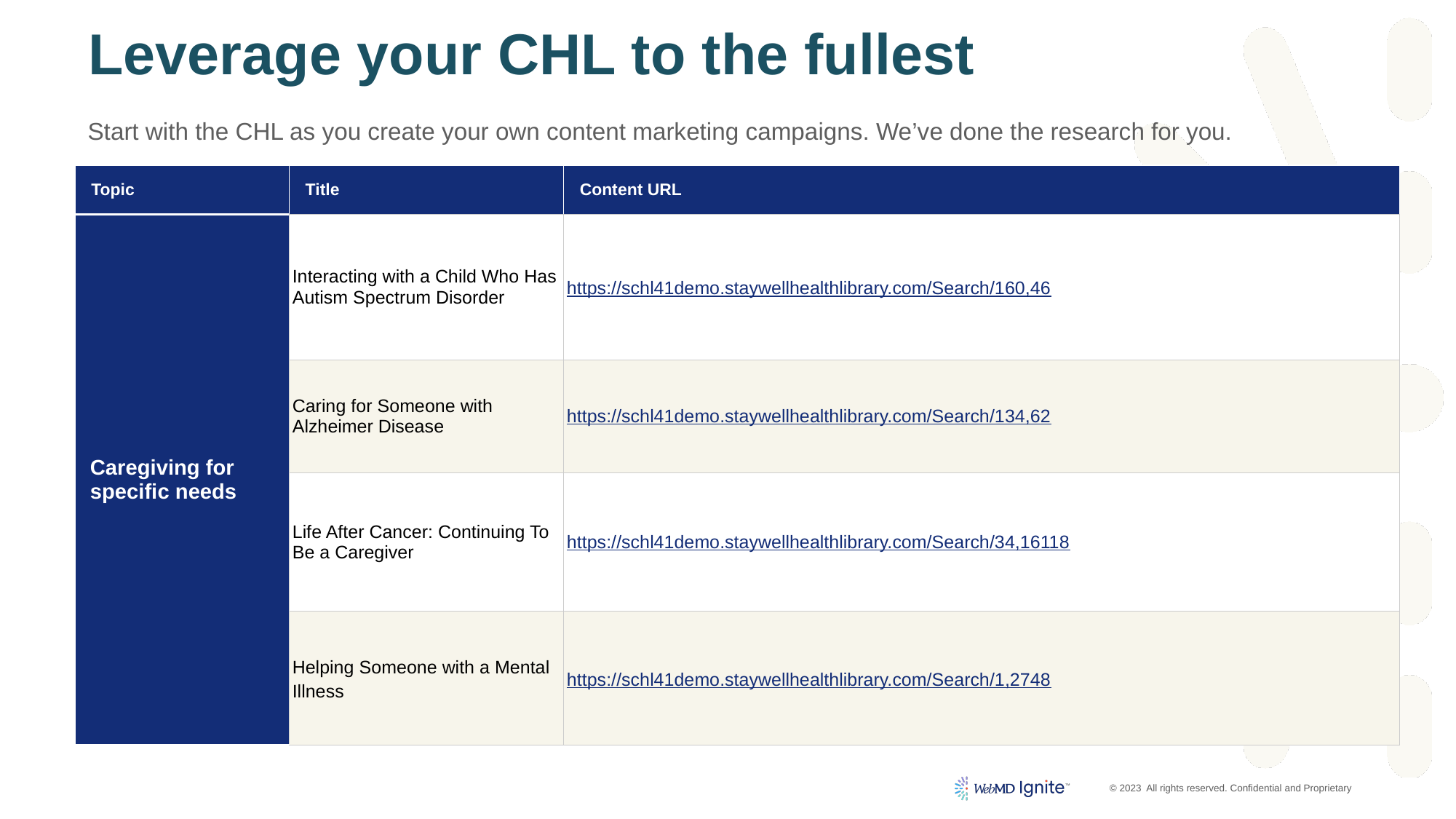

# Leverage your CHL to the fullest
Start with the CHL as you create your own content marketing campaigns. We’ve done the research for you.
| Topic | Title | Content URL |
| --- | --- | --- |
| Caregiving for specific needs | Interacting with a Child Who Has Autism Spectrum Disorder | https://schl41demo.staywellhealthlibrary.com/Search/160,46 |
|  | Caring for Someone with Alzheimer Disease | https://schl41demo.staywellhealthlibrary.com/Search/134,62 |
|  | Life After Cancer: Continuing To Be a Caregiver | https://schl41demo.staywellhealthlibrary.com/Search/34,16118 |
|  | Helping Someone with a Mental Illness | https://schl41demo.staywellhealthlibrary.com/Search/1,2748 |